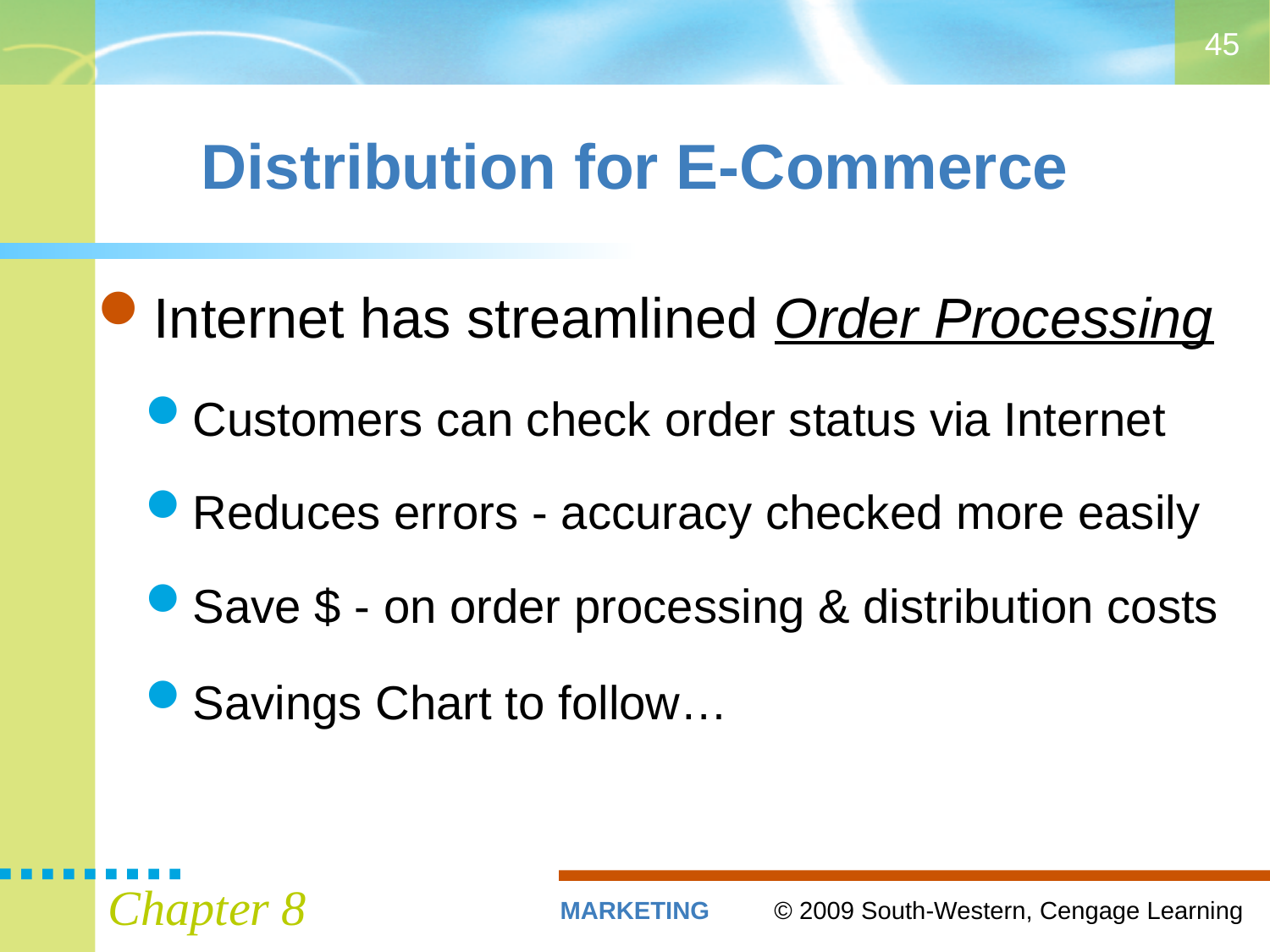

45
# Distribution for E-Commerce
Internet has streamlined Order Processing
Customers can check order status via Internet
Reduces errors - accuracy checked more easily
Save $ - on order processing & distribution costs
Savings Chart to follow…

Chapter 8